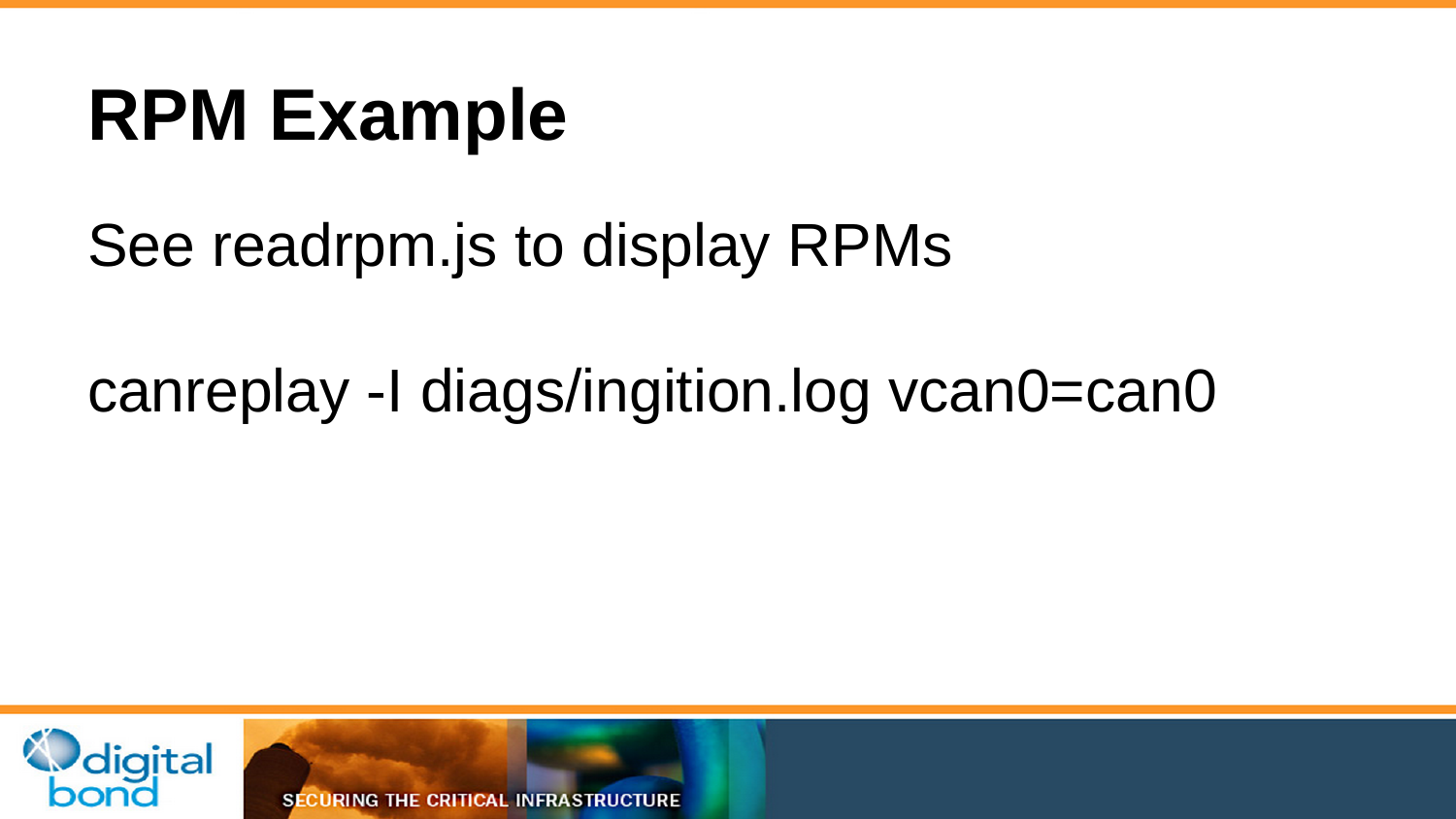

# RPM Example
See readrpm.js to display RPMs

canreplay -I diags/ingition.log vcan0=can0